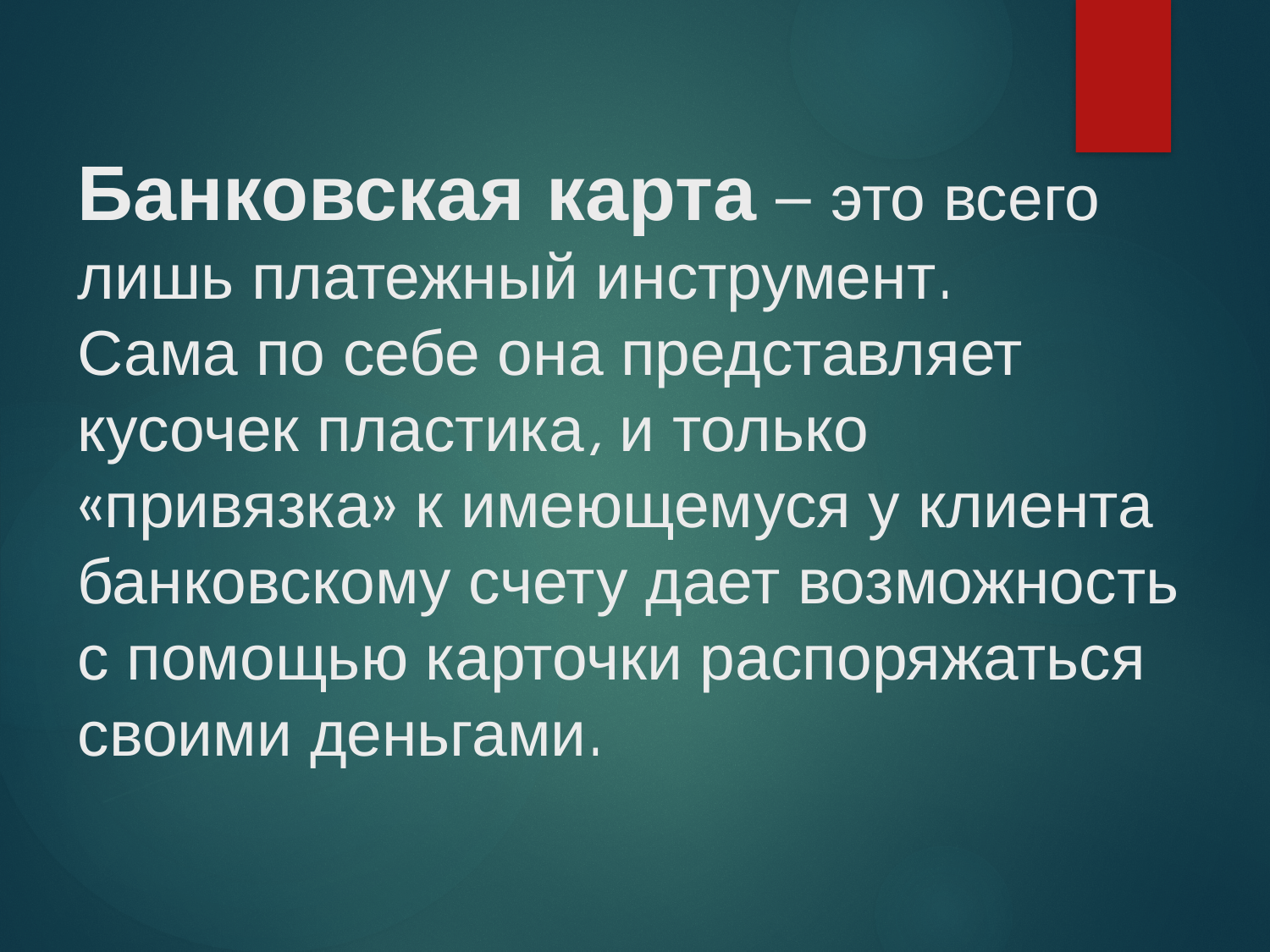

# Банковская карта – это всего лишь платежный инструмент. Сама по себе она представляет кусочек пластика, и только «привязка» к имеющемуся у клиента банковскому счету дает возможность с помощью карточки распоряжаться своими деньгами.